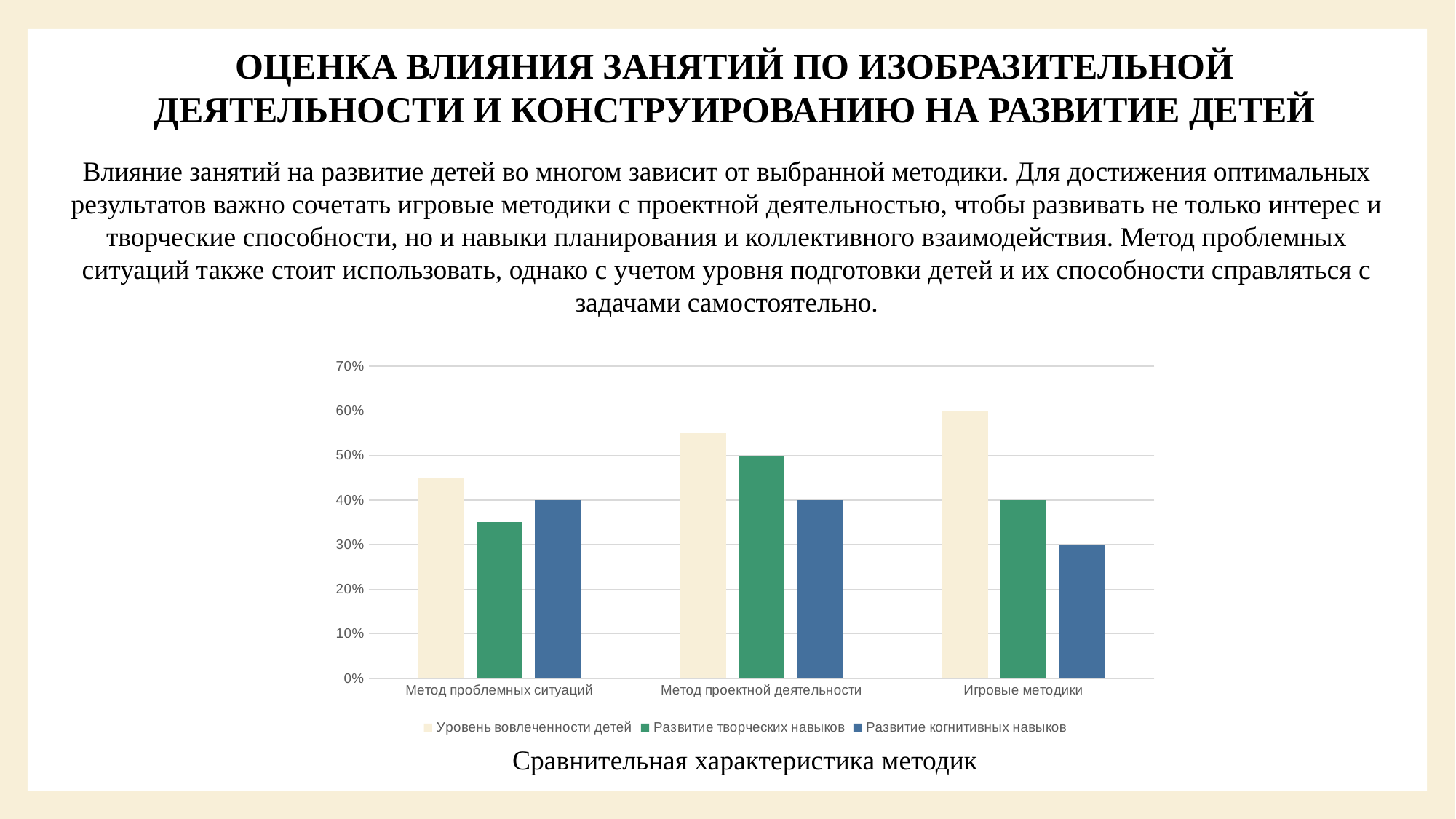

ОЦЕНКА ВЛИЯНИЯ ЗАНЯТИЙ ПО ИЗОБРАЗИТЕЛЬНОЙ ДЕЯТЕЛЬНОСТИ И КОНСТРУИРОВАНИЮ НА РАЗВИТИЕ ДЕТЕЙ
Влияние занятий на развитие детей во многом зависит от выбранной методики. Для достижения оптимальных результатов важно сочетать игровые методики с проектной деятельностью, чтобы развивать не только интерес и творческие способности, но и навыки планирования и коллективного взаимодействия. Метод проблемных ситуаций также стоит использовать, однако с учетом уровня подготовки детей и их способности справляться с задачами самостоятельно.

### Chart:

| Category | Уровень вовлеченности детей | Развитие творческих навыков | Развитие когнитивных навыков |
|---|---|---|---|
| Метод проблемных ситуаций | 0.45 | 0.35 | 0.4 |
| Метод проектной деятельности | 0.55 | 0.5 | 0.4 |
| Игровые методики | 0.6 | 0.4 | 0.3 |
Сравнительная характеристика методик